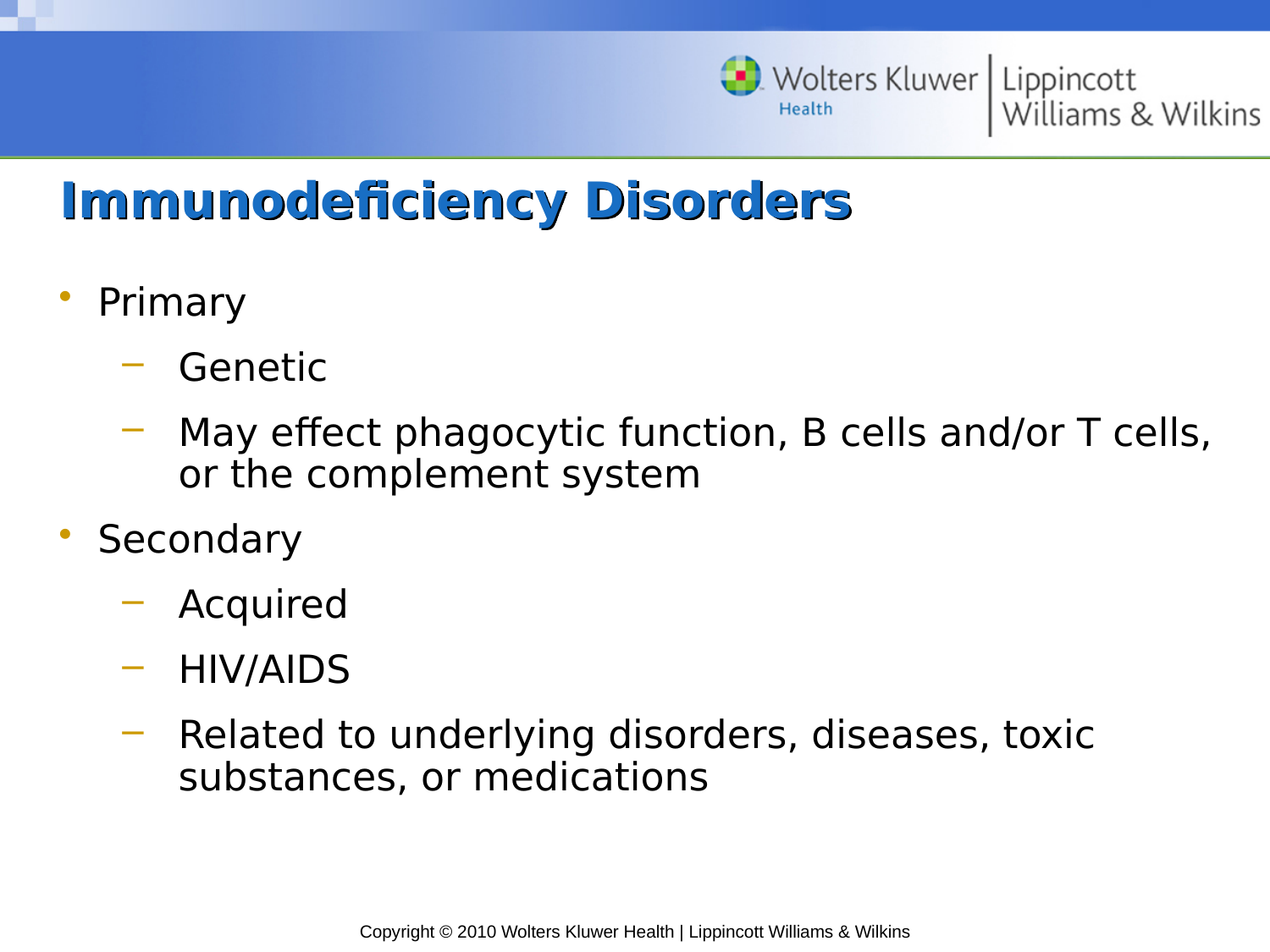

# Immunodeficiency Disorders
Primary
Genetic
May effect phagocytic function, B cells and/or T cells, or the complement system
Secondary
Acquired
HIV/AIDS
Related to underlying disorders, diseases, toxic substances, or medications